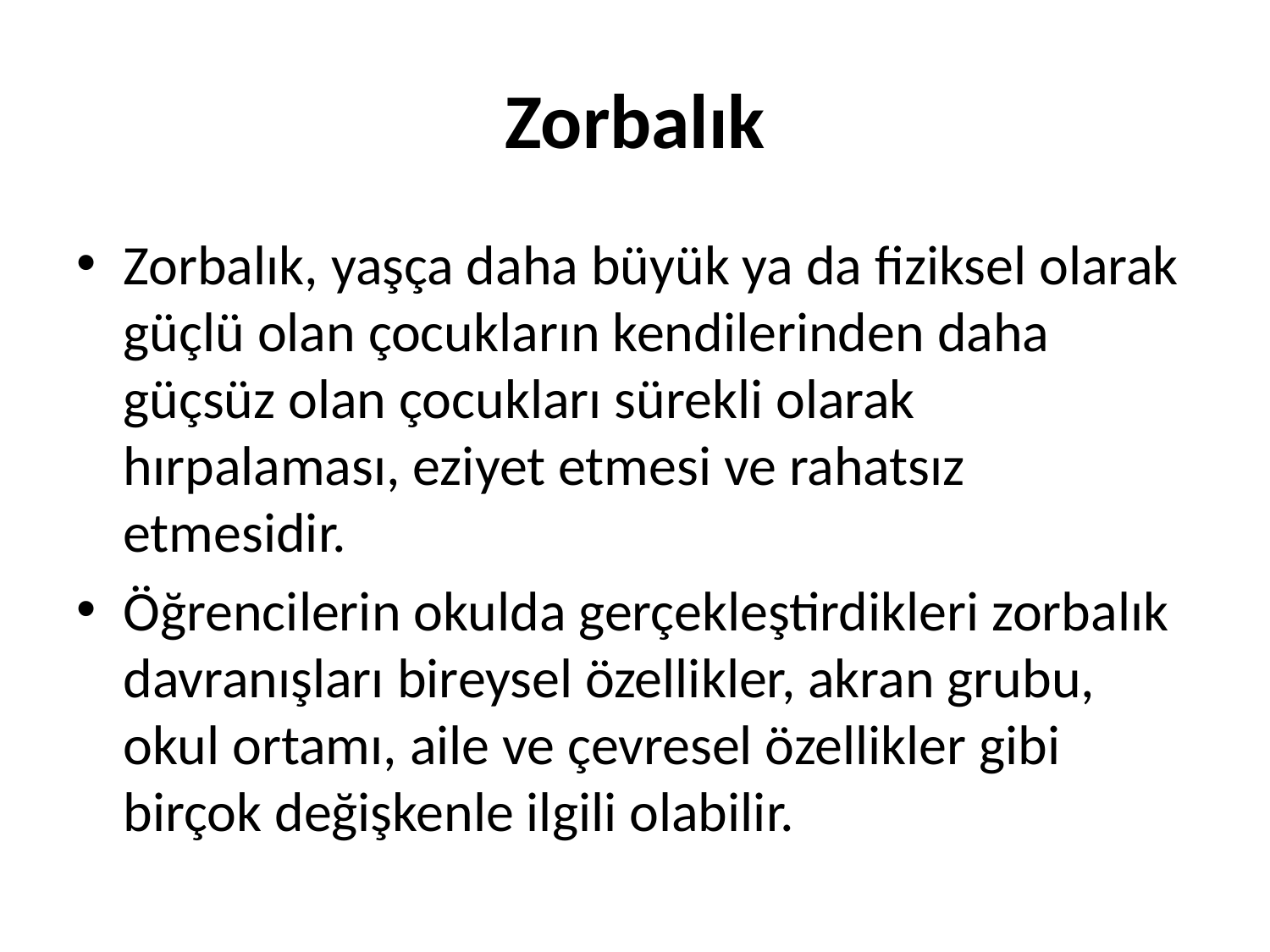

# Zorbalık
Zorbalık, yaşça daha büyük ya da fiziksel olarak güçlü olan çocukların kendilerinden daha güçsüz olan çocukları sürekli olarak hırpalaması, eziyet etmesi ve rahatsız etmesidir.
Öğrencilerin okulda gerçekleştirdikleri zorbalık davranışları bireysel özellikler, akran grubu, okul ortamı, aile ve çevresel özellikler gibi birçok değişkenle ilgili olabilir.